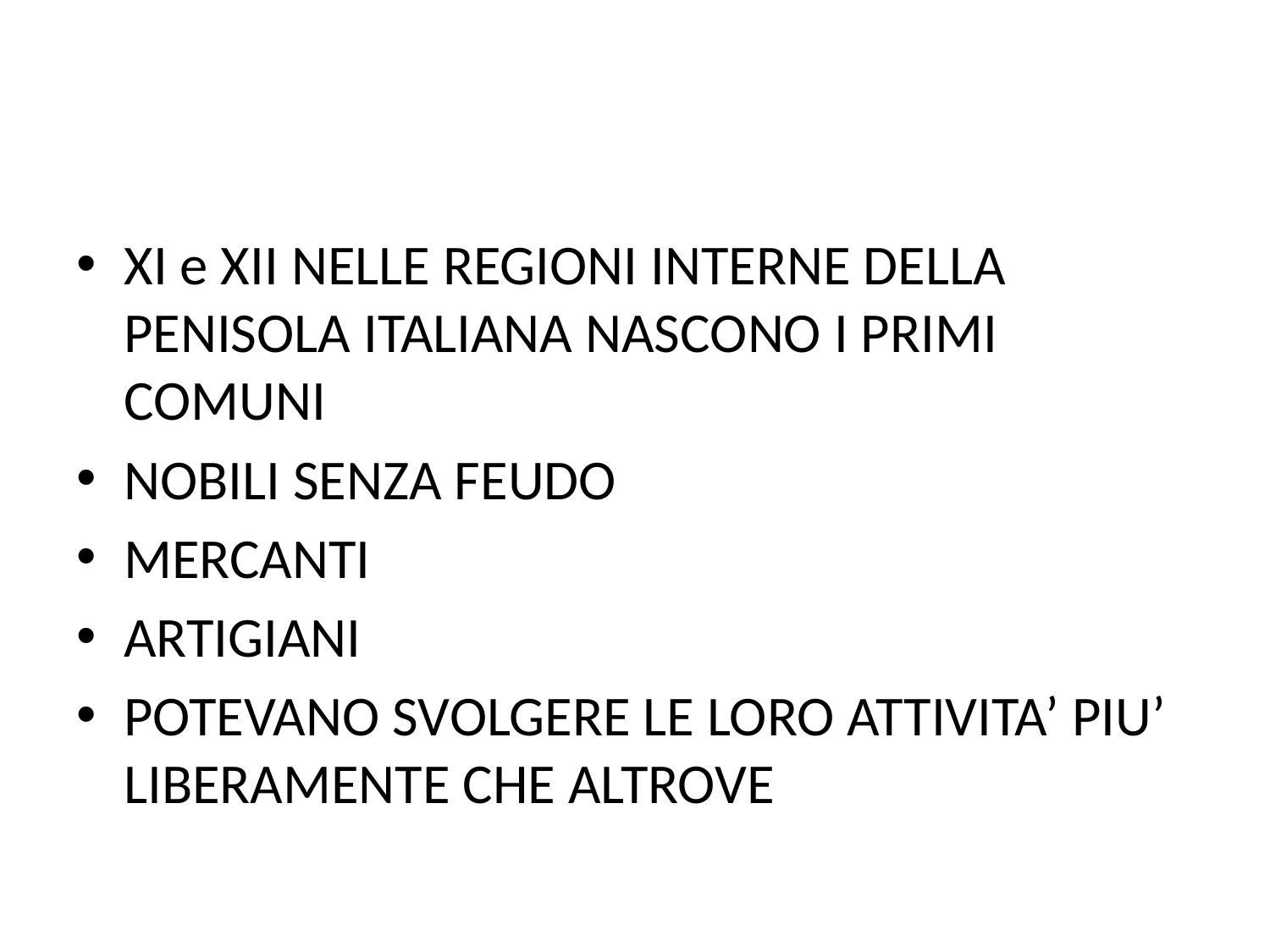

XI e XII NELLE REGIONI INTERNE DELLA PENISOLA ITALIANA NASCONO I PRIMI COMUNI
NOBILI SENZA FEUDO
MERCANTI
ARTIGIANI
POTEVANO SVOLGERE LE LORO ATTIVITA’ PIU’ LIBERAMENTE CHE ALTROVE